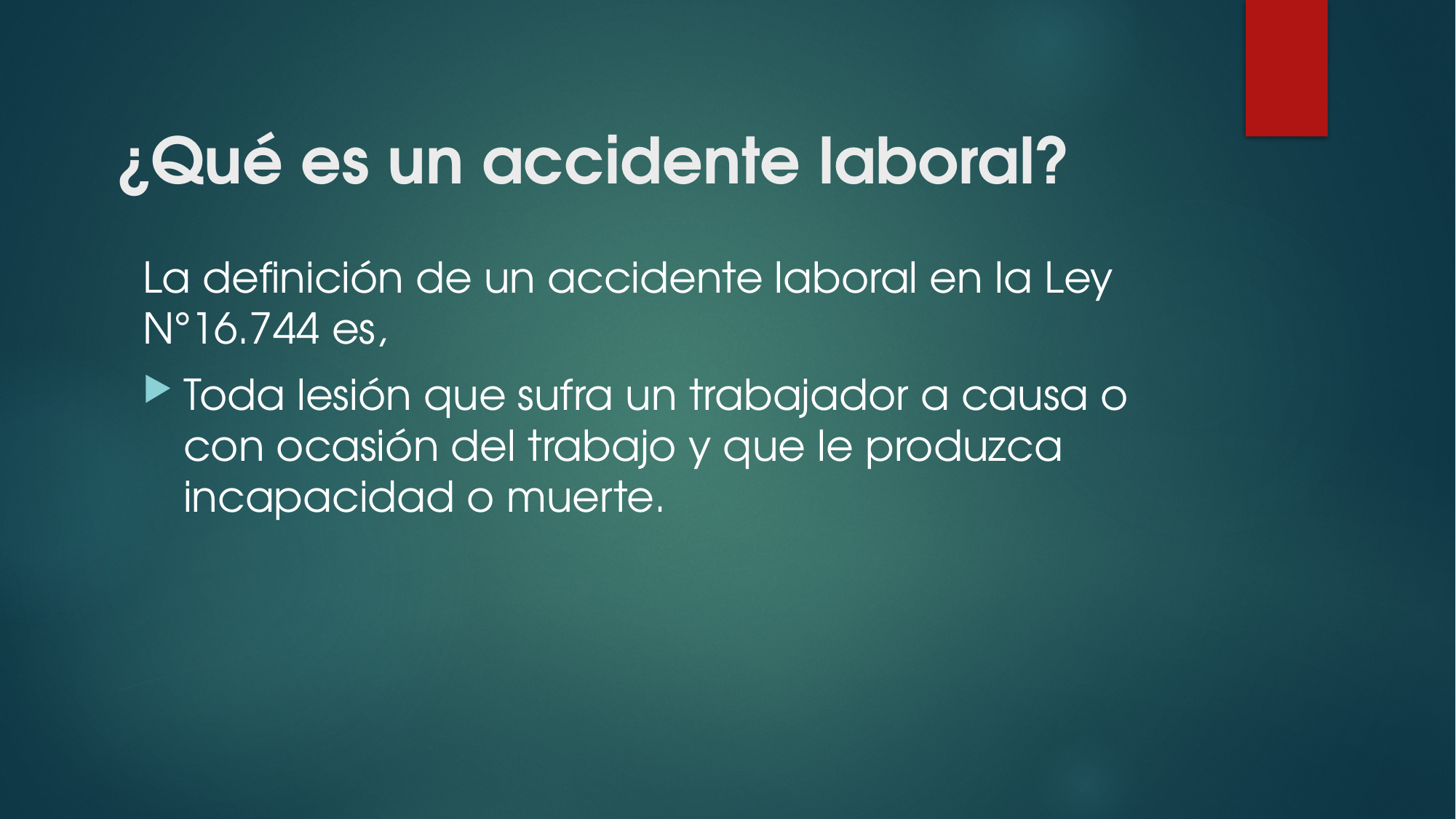

# ¿Qué es un accidente laboral?
La definición de un accidente laboral en la Ley N°16.744 es,
Toda lesión que sufra un trabajador a causa o con ocasión del trabajo y que le produzca incapacidad o muerte.